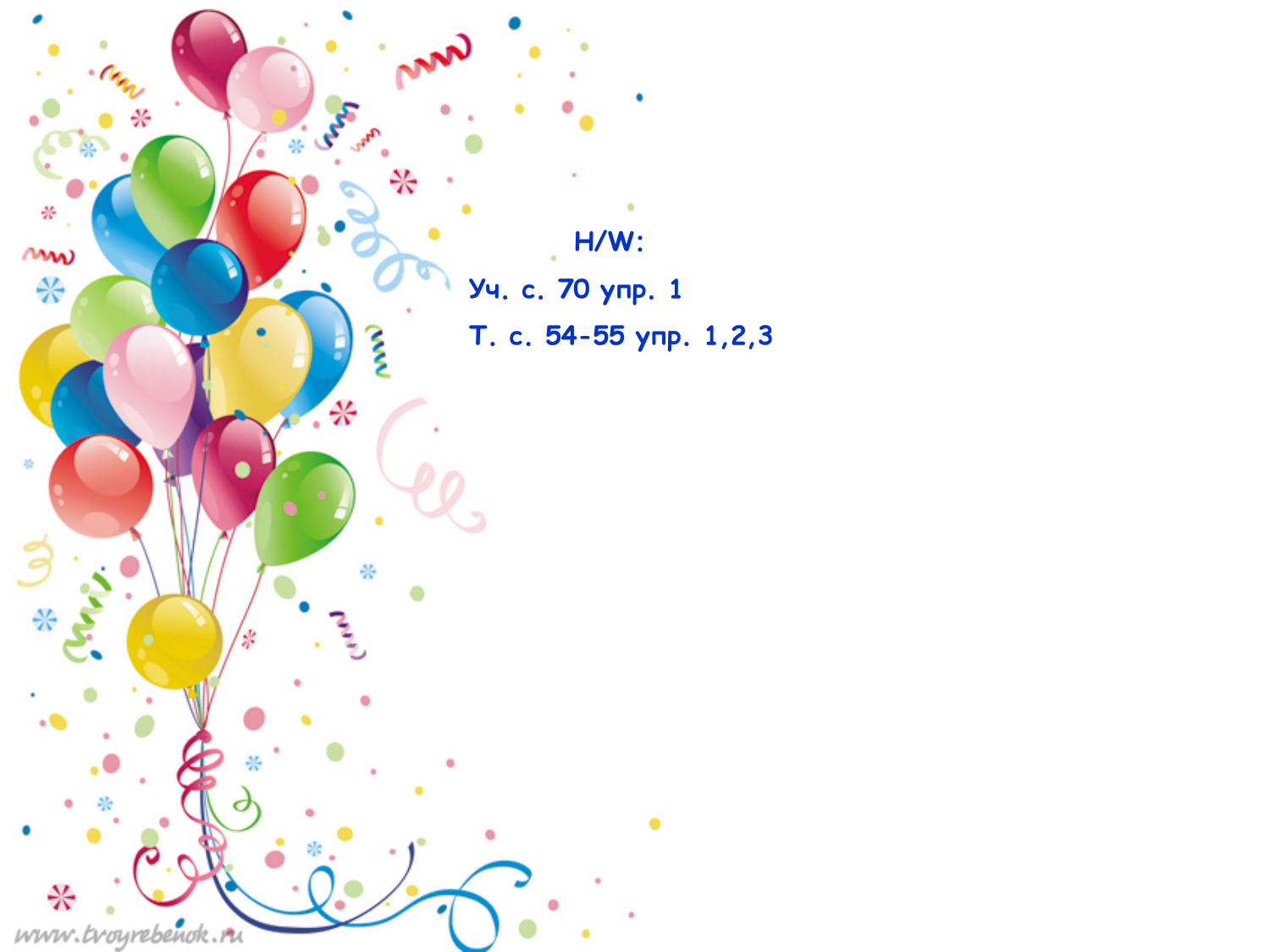

# H/W: Уч. с. 70 упр. 1 Т. с. 54-55 упр. 1,2,3